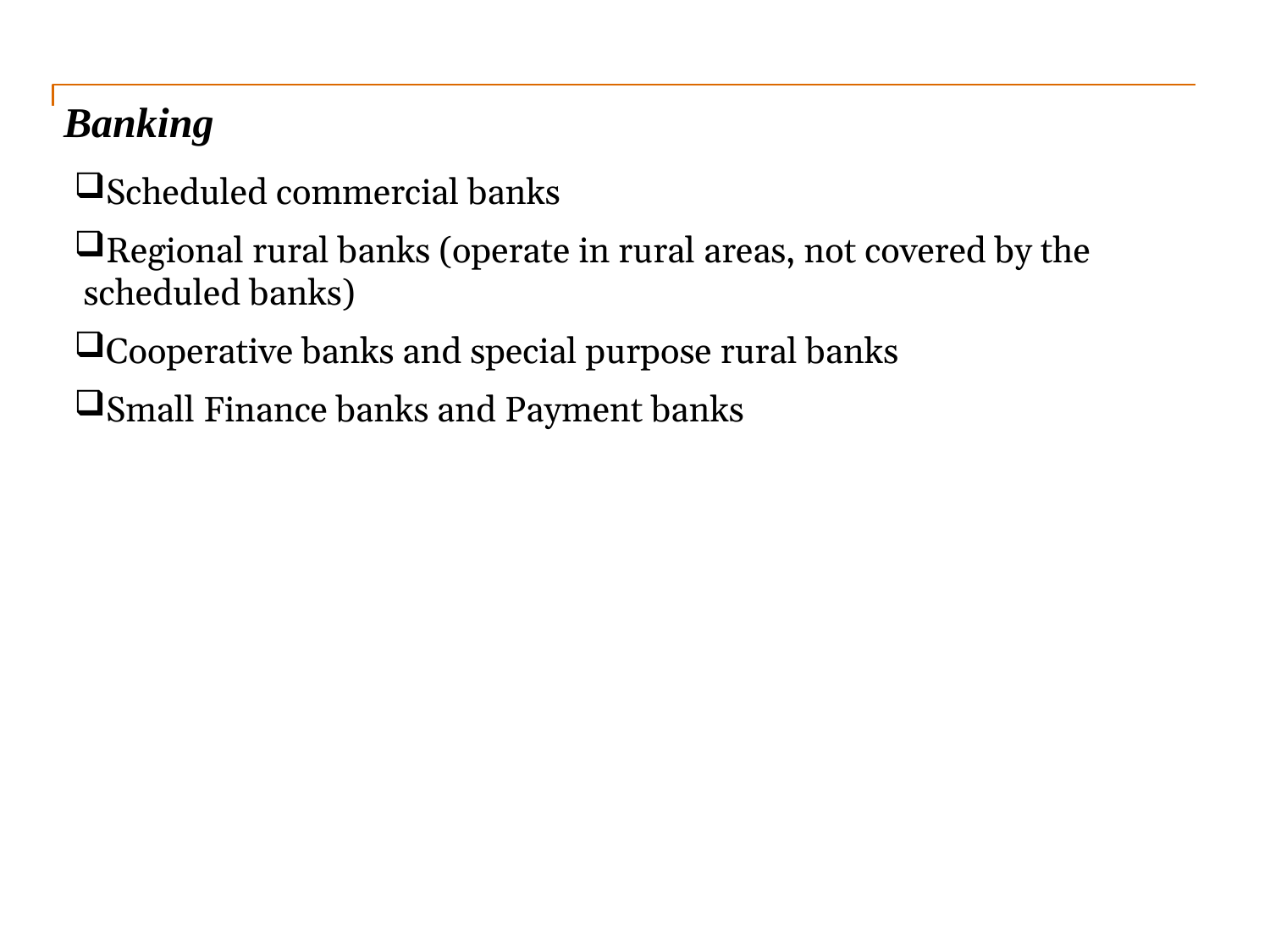

# Banking
Scheduled commercial banks
Regional rural banks (operate in rural areas, not covered by the scheduled banks)
Cooperative banks and special purpose rural banks
Small Finance banks and Payment banks